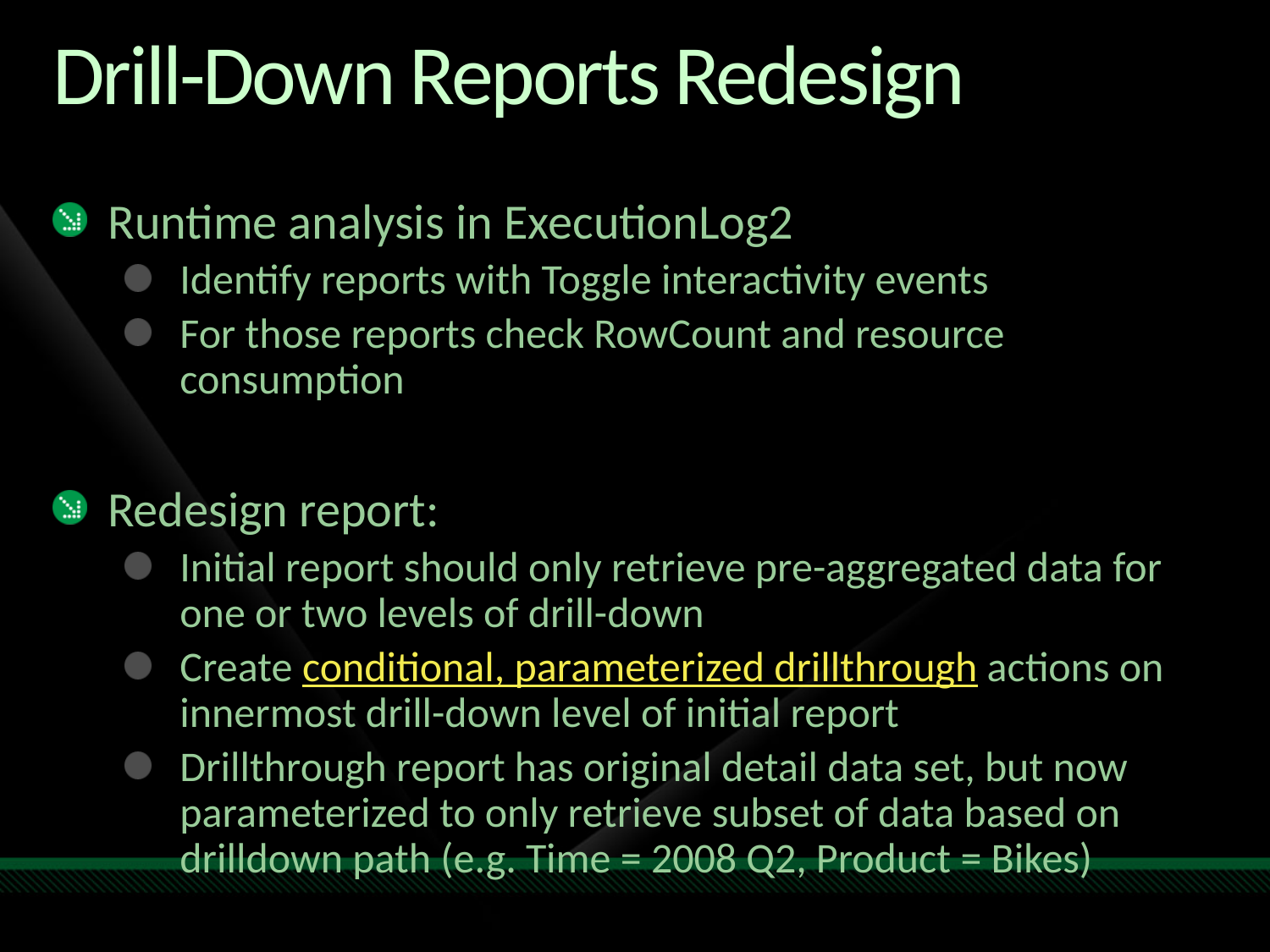

# Drill-Down Reports Redesign
Runtime analysis in ExecutionLog2
Identify reports with Toggle interactivity events
For those reports check RowCount and resource consumption

Redesign report:
Initial report should only retrieve pre-aggregated data for one or two levels of drill-down
Create conditional, parameterized drillthrough actions on innermost drill-down level of initial report
Drillthrough report has original detail data set, but now parameterized to only retrieve subset of data based on drilldown path (e.g. Time = 2008 Q2, Product = Bikes)